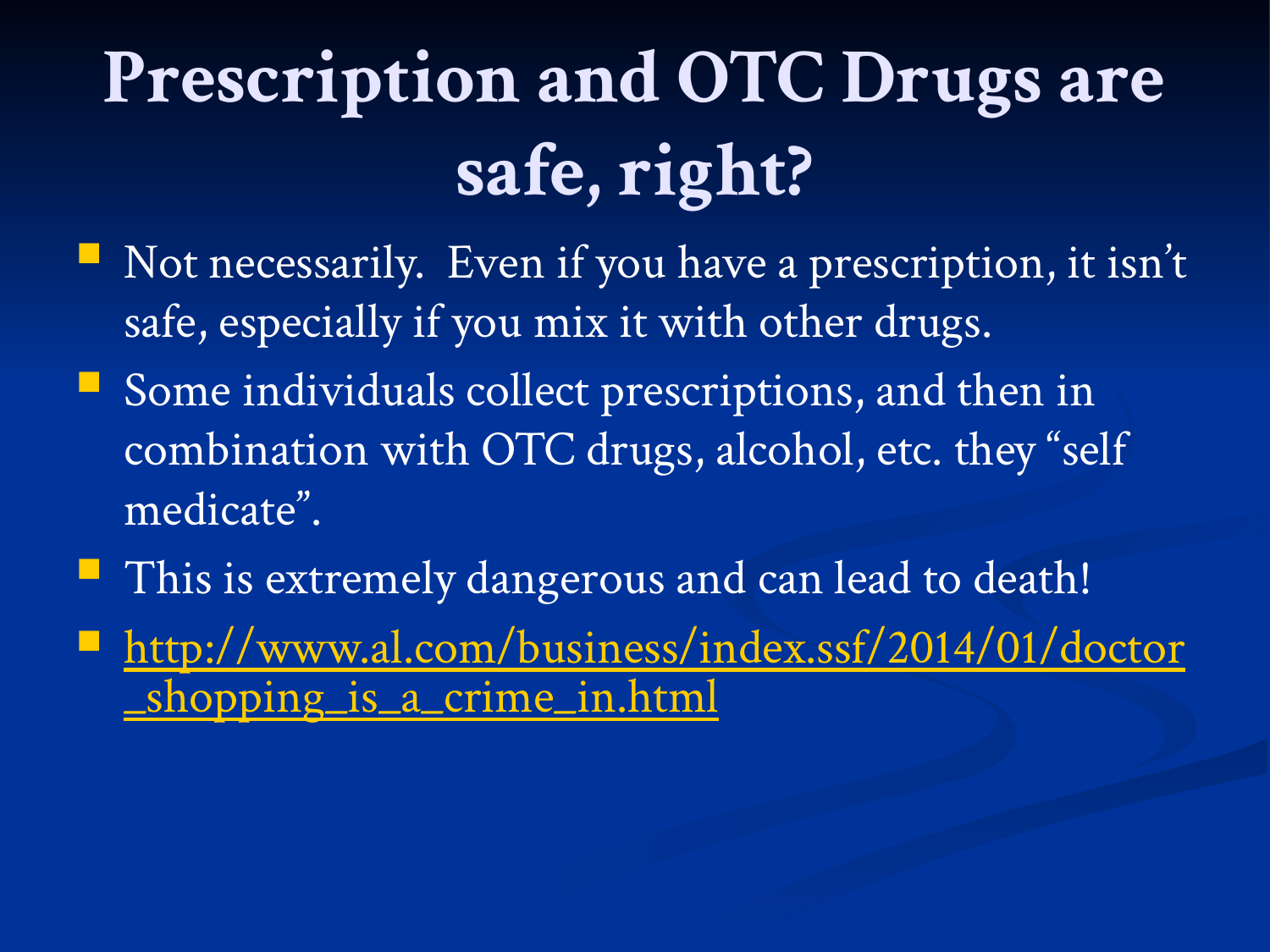

# Prescription and OTC Drugs are safe, right?
Not necessarily.  Even if you have a prescription, it isn’t safe, especially if you mix it with other drugs.
Some individuals collect prescriptions, and then in combination with OTC drugs, alcohol, etc. they “self medicate”.
This is extremely dangerous and can lead to death!
http://www.al.com/business/index.ssf/2014/01/doctor_shopping_is_a_crime_in.html